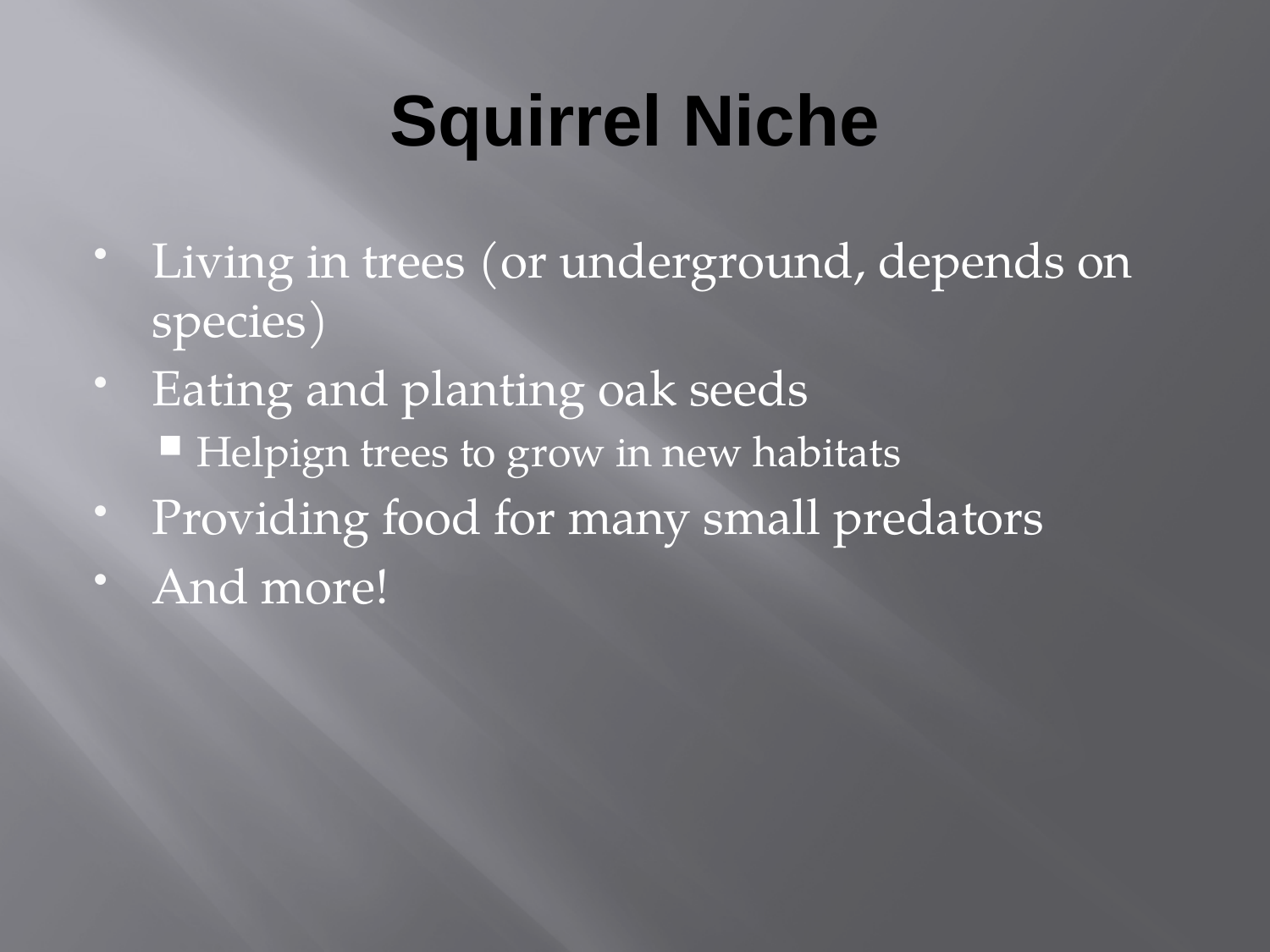

# Squirrel Niche
Living in trees (or underground, depends on species)
Eating and planting oak seeds
Helpign trees to grow in new habitats
Providing food for many small predators
And more!